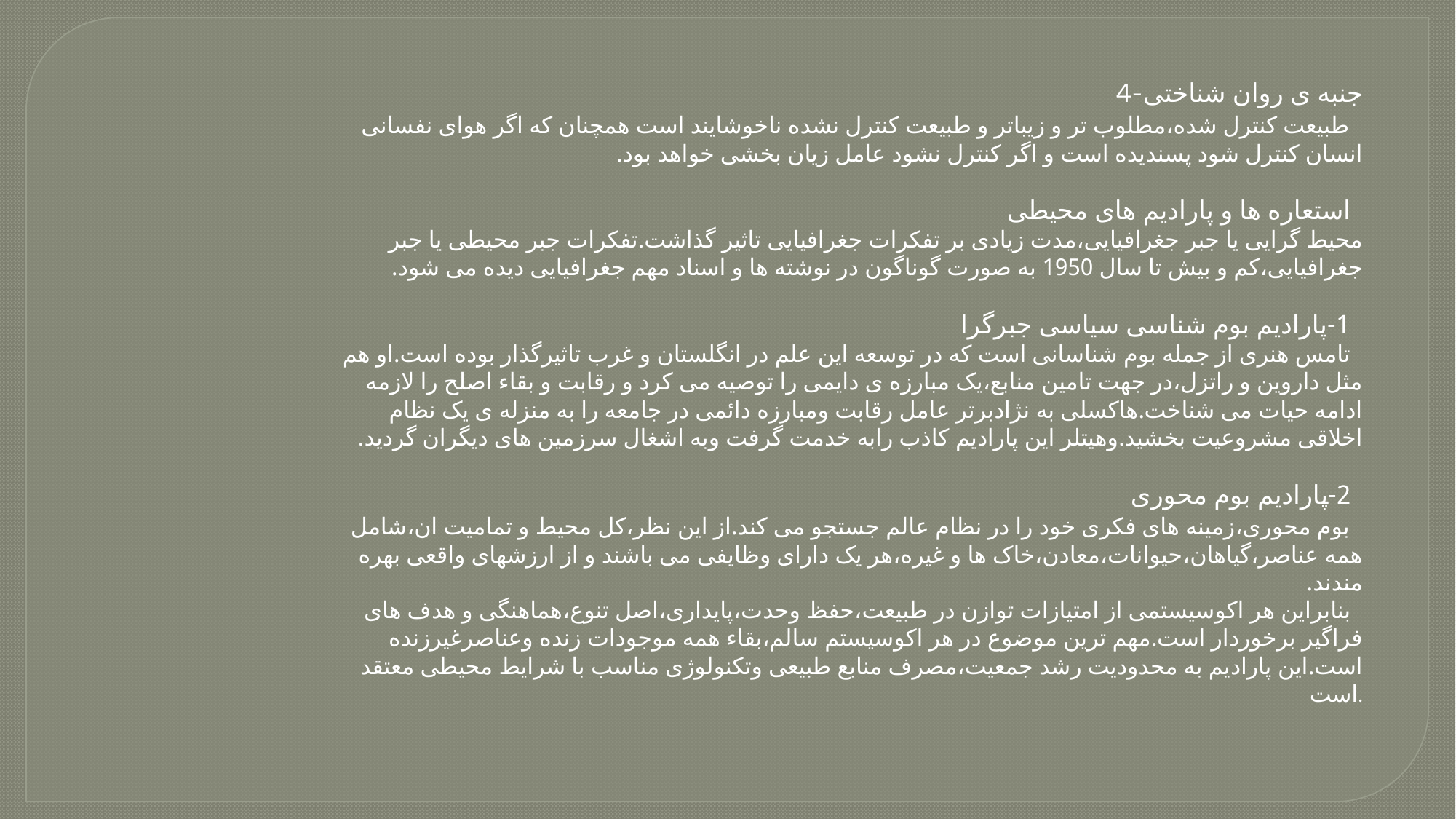

4-جنبه ی روان شناختی
  طبیعت کنترل شده،مطلوب تر و زیباتر و طبیعت کنترل نشده ناخوشایند است همچنان که اگر هوای نفسانی انسان کنترل شود پسندیده است و اگر کنترل نشود عامل زیان بخشی خواهد بود.
  استعاره ها و پارادیم های محیطی
محیط گرایی یا جبر جغرافیایی،مدت زیادی بر تفکرات جغرافیایی تاثیر گذاشت.تفکرات جبر محیطی یا جبر جغرافیایی،کم و بیش تا سال 1950 به صورت گوناگون در نوشته ها و اسناد مهم جغرافیایی دیده می شود.
  1-پارادیم بوم شناسی سیاسی جبرگرا
  تامس هنری از جمله بوم شناسانی است که در توسعه این علم در انگلستان و غرب تاثیرگذار بوده است.او هم مثل داروین و راتزل،در جهت تامین منابع،یک مبارزه ی دایمی را توصیه می کرد و رقابت و بقاء اصلح را لازمه ادامه حیات می شناخت.هاکسلی به نژادبرتر عامل رقابت ومبارزه دائمی در جامعه را به منزله ی یک نظام اخلاقی مشروعیت بخشید.وهیتلر این پارادیم کاذب رابه خدمت گرفت وبه اشغال سرزمین های دیگران گردید.
  2-پارادیم بوم محوری
  بوم محوری،زمینه های فکری خود را در نظام عالم جستجو می کند.از این نظر،کل محیط و تمامیت ان،شامل همه عناصر،گیاهان،حیوانات،معادن،خاک ها و غیره،هر یک دارای وظایفی می باشند و از ارزشهای واقعی بهره مندند.
  بنابراین هر اکوسیستمی از امتیازات توازن در طبیعت،حفظ وحدت،پایداری،اصل تنوع،هماهنگی و هدف های فراگیر برخوردار است.مهم ترین موضوع در هر اکوسیستم سالم،بقاء همه موجودات زنده وعناصرغیرزنده است.این پارادیم به محدودیت رشد جمعیت،مصرف منابع طبیعی وتکنولوژی مناسب با شرایط محیطی معتقد است.